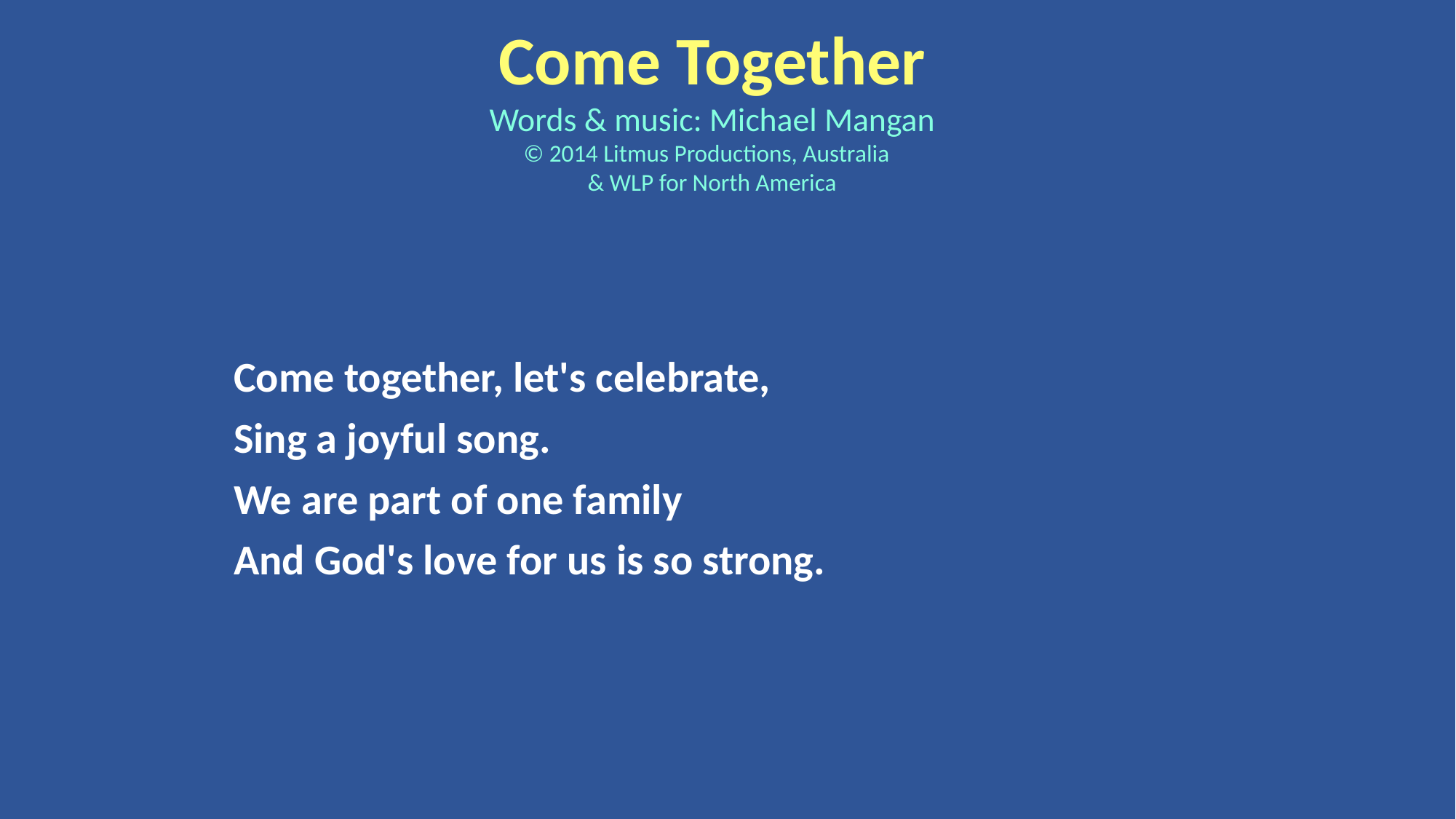

Come Together
Words & music: Michael Mangan
© 2014 Litmus Productions, Australia
& WLP for North America
Come together, let's celebrate,
Sing a joyful song.
We are part of one family
And God's love for us is so strong.